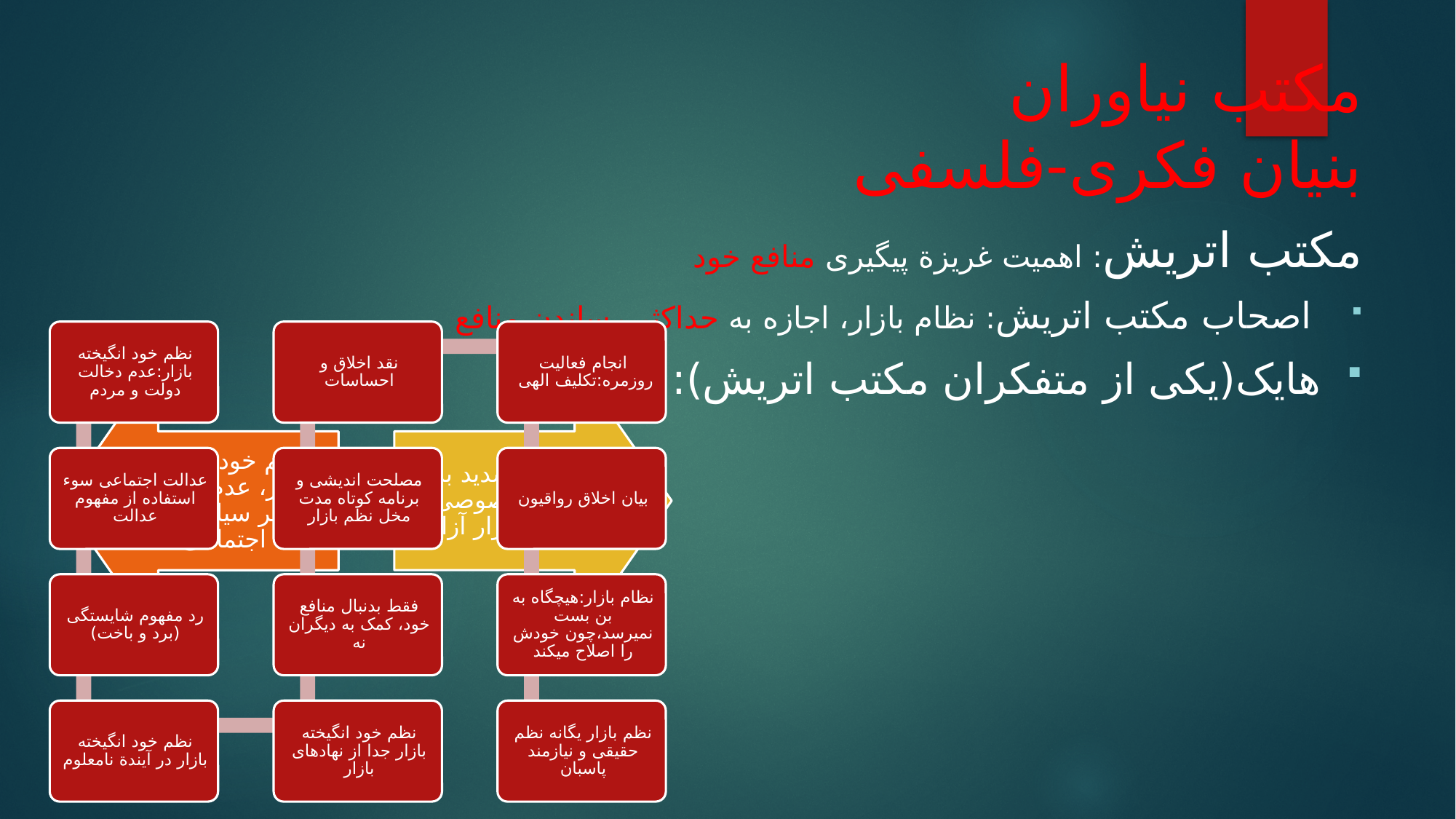

# مکتب نیاوران بنیان فکری-فلسفی
مکتب اتریش: اهمیت غریزة پیگیری منافع خود
 اصحاب مکتب اتریش: نظام بازار، اجازه به حداکثر رساندن منافع
هایک(یکی از متفکران مکتب اتریش):
نظم خود انگیخته بازار:عدم دخالت دولت و مردم
عدالت اجتماعی سوء استفاده از مفهوم عدالت
رد مفهوم شایستگی (برد و باخت)
نظم خود انگیخته بازار در آیندة نامعلوم
نظم خود انگیخته بازار جدا از نهادهای بازار
فقط بدنبال منافع خود، کمک به دیگران نه
مصلحت اندیشی و برنامه کوتاه مدت مخل نظم بازار
نقد اخلاق و احساسات
انجام فعالیت روزمره:تکلیف الهی
بیان اخلاق رواقیون
نظام بازار:هیچگاه به بن بست نمیرسد،چون خودش را اصلاح میکند
نظم بازار یگانه نظم حقیقی و نیازمند پاسبان
نظم خود انگیخته بازار، عدم دخالت امر سیاسی و اجتماعی
احترام شدید به مالکیت خصوصی و رقابت بازار آزاد